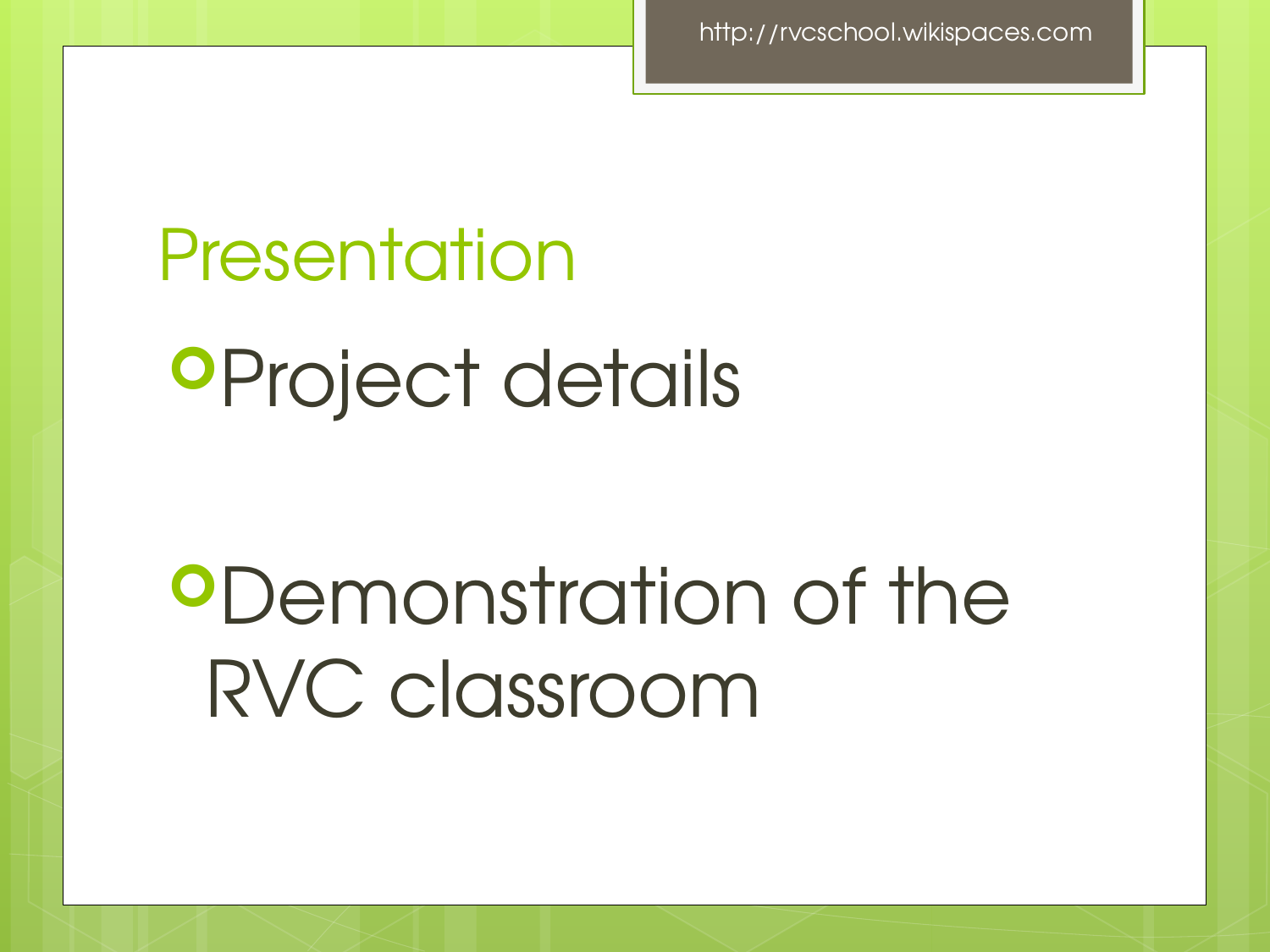

http://rvcschool.wikispaces.com
# Presentation
Project details

Demonstration of the RVC classroom